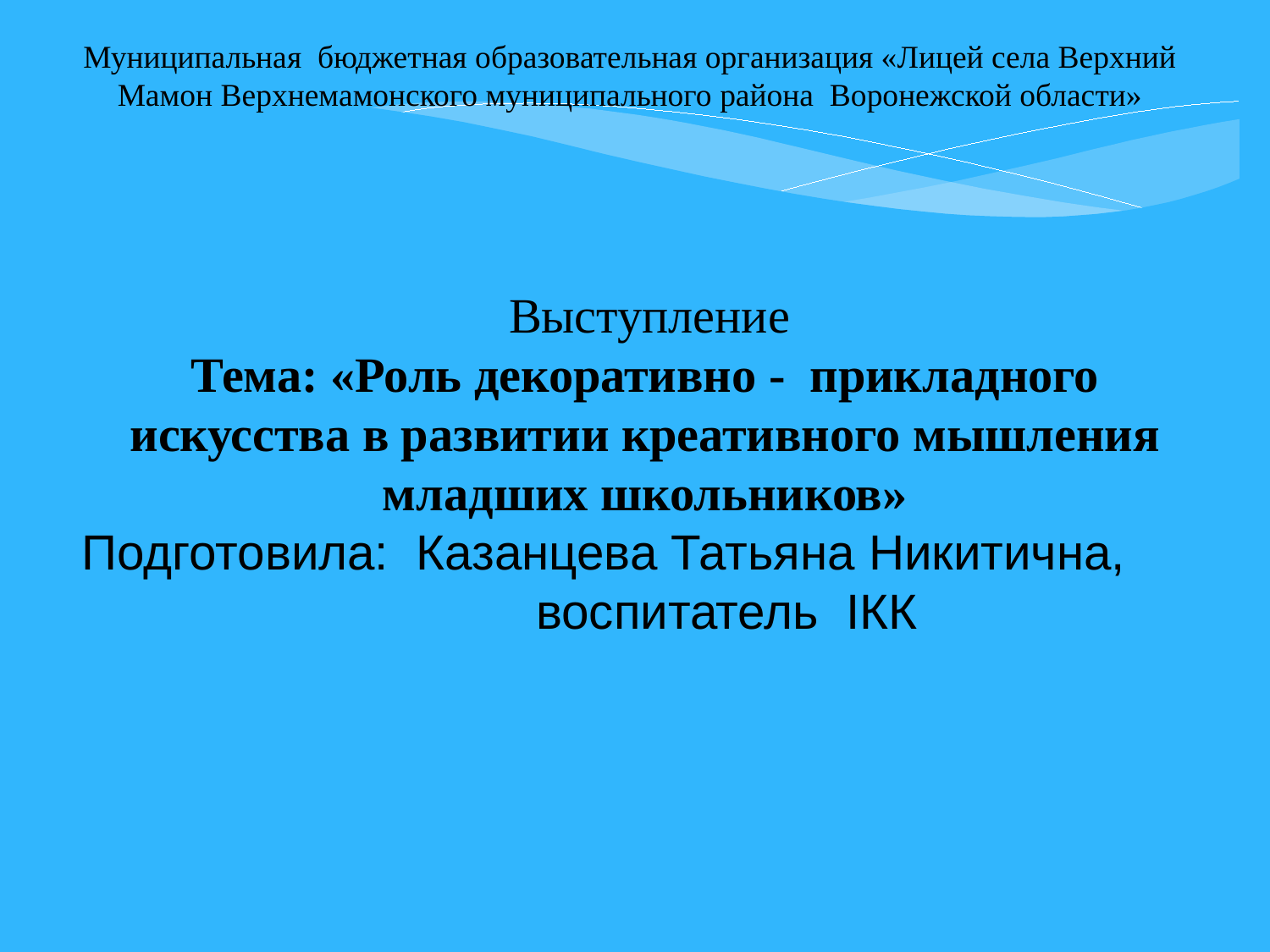

Муниципальная  бюджетная образовательная организация «Лицей села Верхний Мамон Верхнемамонского муниципального района  Воронежской области»
 Выступление
Тема: «Роль декоративно -  прикладного искусства в развитии креативного мышления младших школьников»
Подготовила:  Казанцева Татьяна Никитична,
                                 воспитатель  IКК